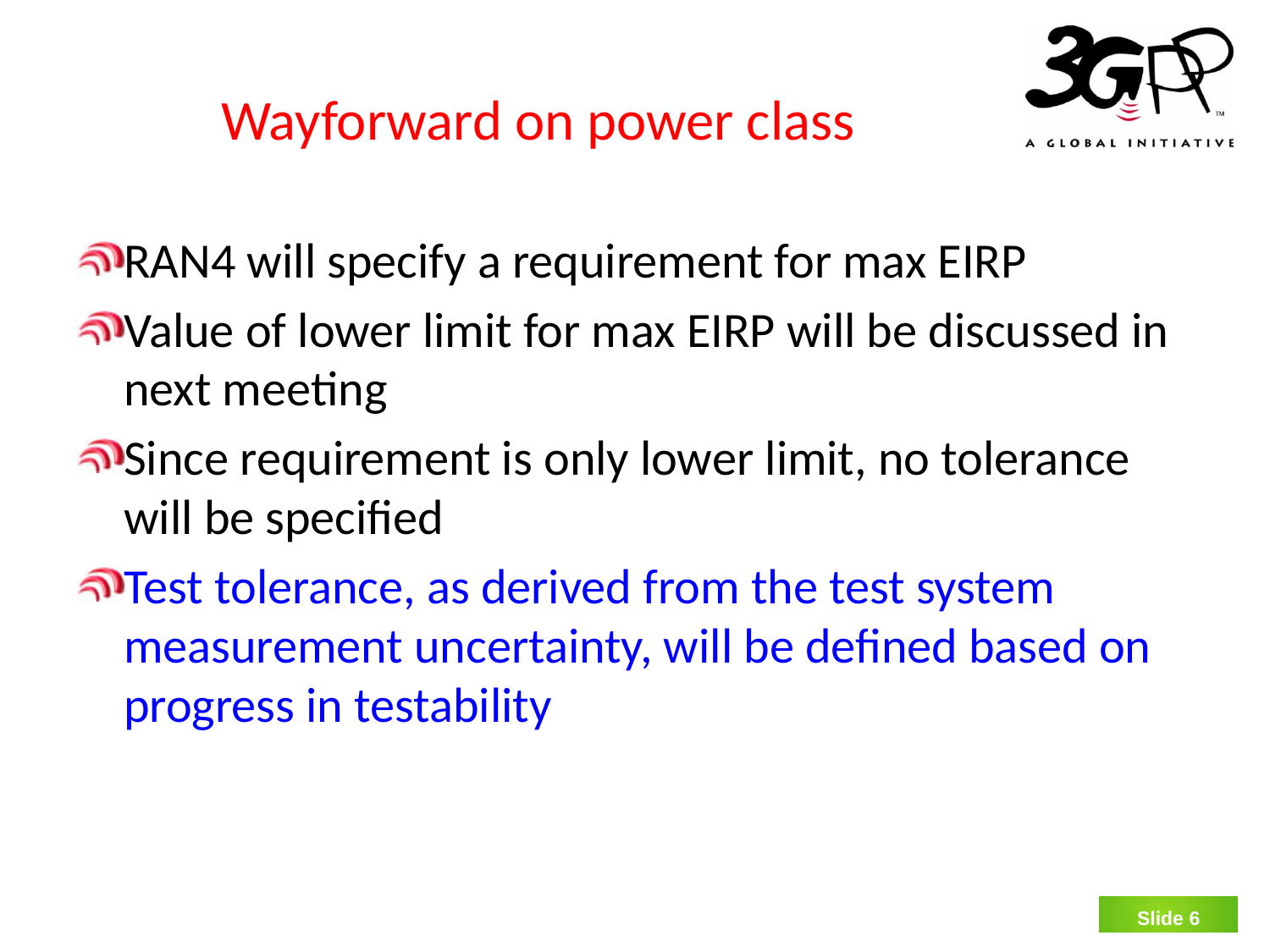

# Wayforward on power class
RAN4 will specify a requirement for max EIRP
Value of lower limit for max EIRP will be discussed in next meeting
Since requirement is only lower limit, no tolerance will be specified
Test tolerance, as derived from the test system measurement uncertainty, will be defined based on progress in testability

Slide 6